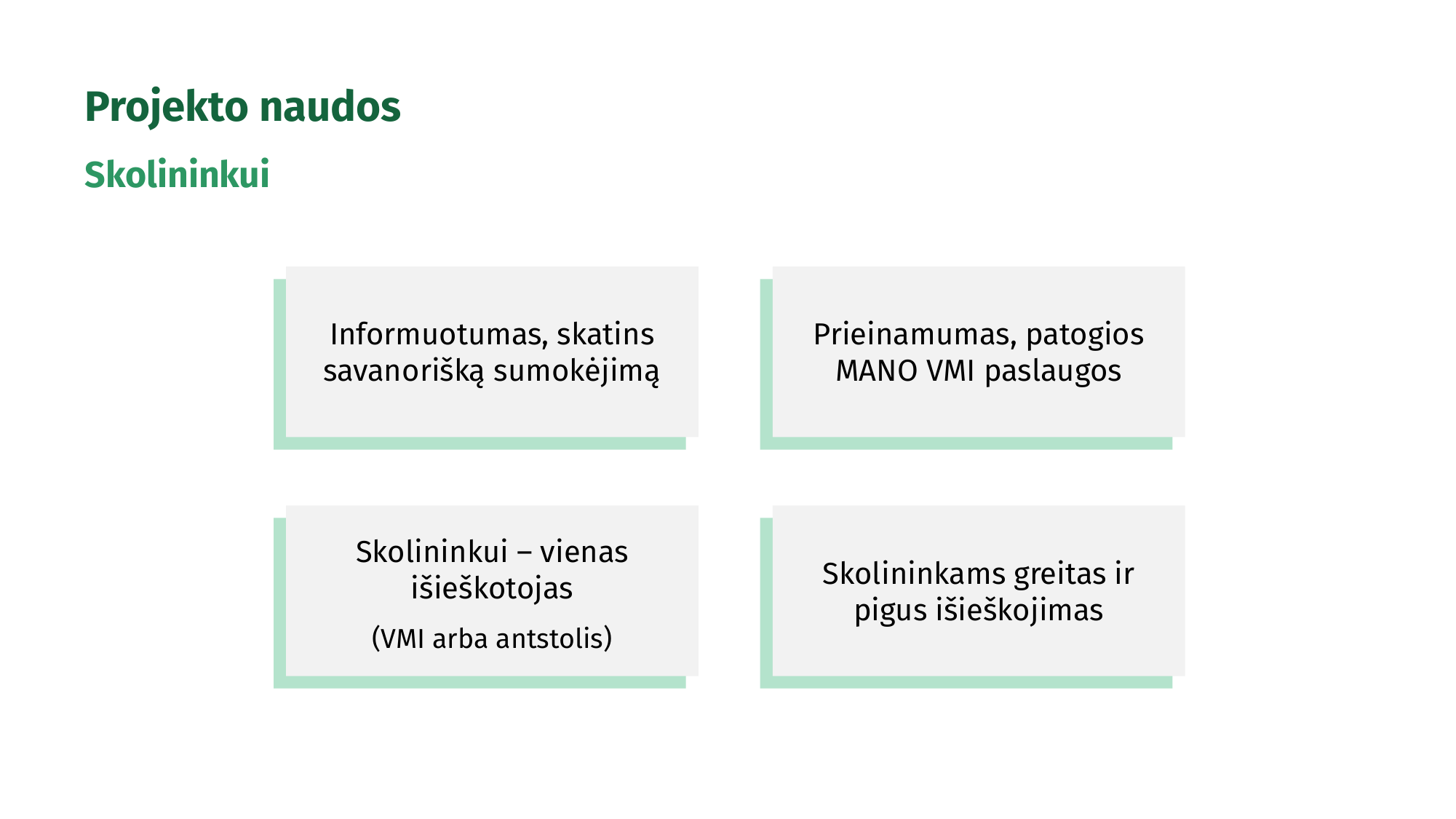

Projekto naudos
Skolininkui

Informuotumas, skatins savanorišką sumokėjimą
Prieinamumas, patogios MANO VMI paslaugos

Skolininkui – vienas išieškotojas
(VMI arba antstolis)
Skolininkams greitas ir pigus išieškojimas